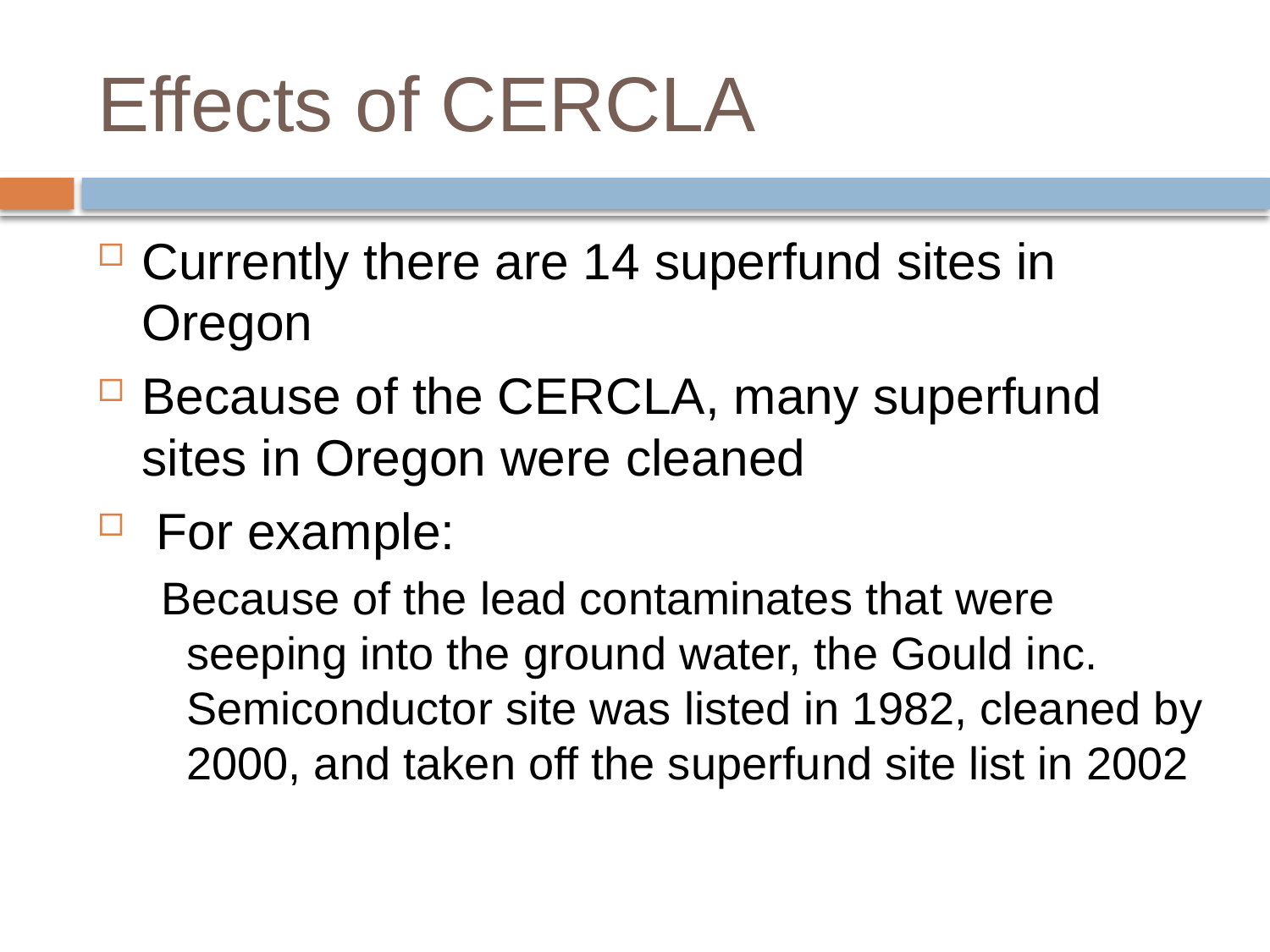

# Effects of CERCLA
Currently there are 14 superfund sites in Oregon
Because of the CERCLA, many superfund sites in Oregon were cleaned
 For example:
 Because of the lead contaminates that were seeping into the ground water, the Gould inc. Semiconductor site was listed in 1982, cleaned by 2000, and taken off the superfund site list in 2002